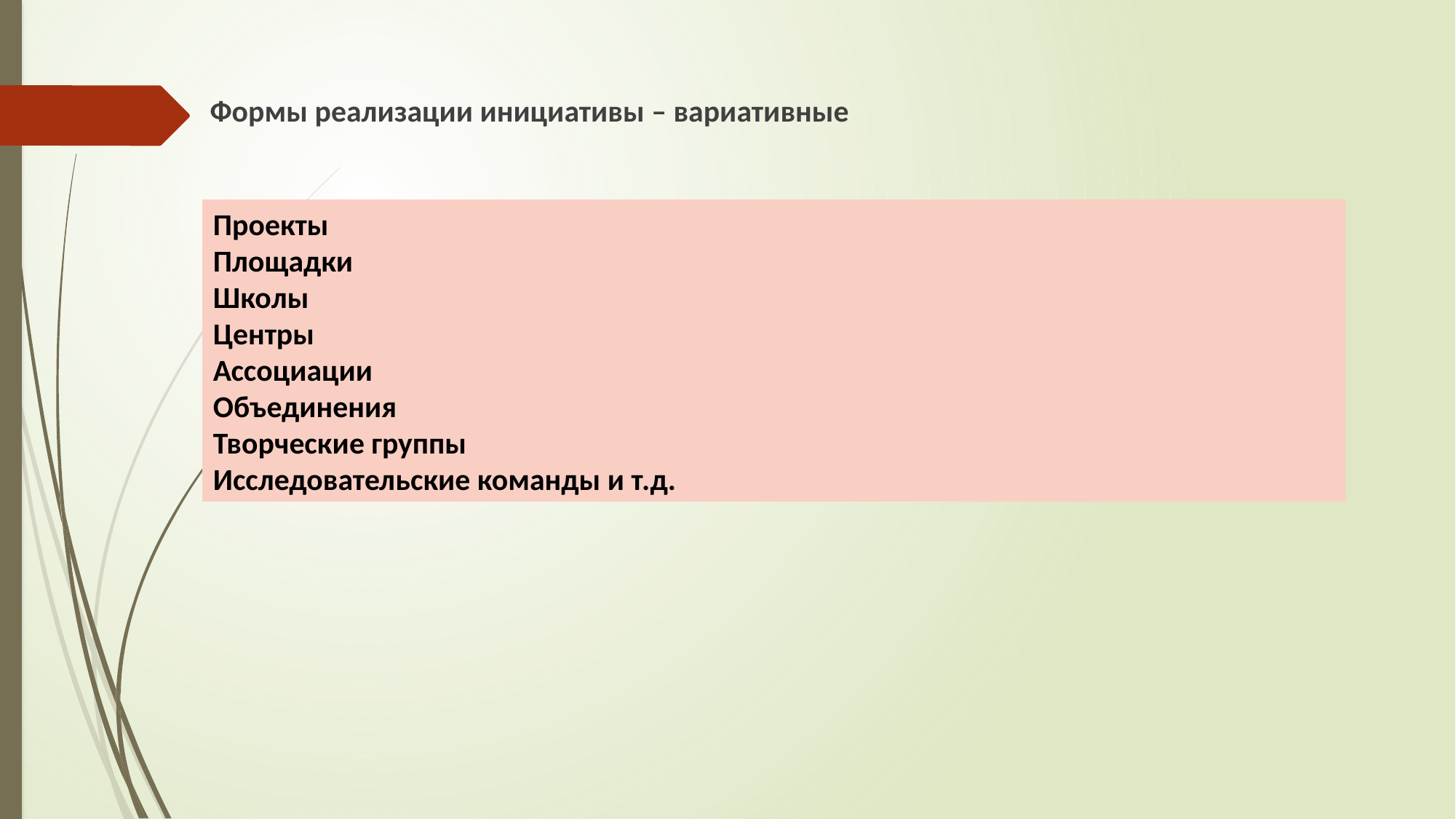

Формы реализации инициативы – вариативные
Проекты
Площадки
Школы
Центры
Ассоциации
Объединения
Творческие группы
Исследовательские команды и т.д.